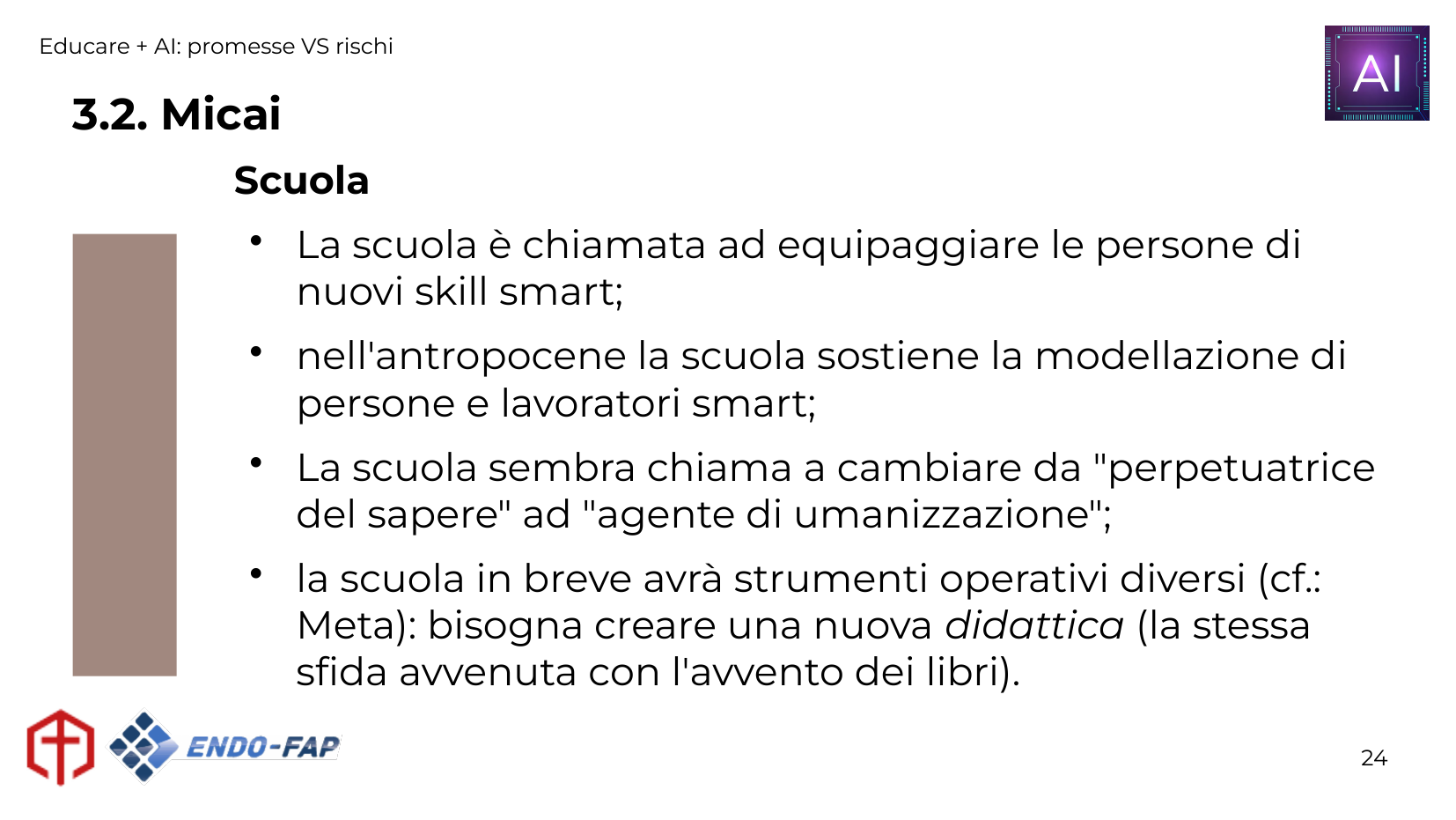

# 3.2. Micai
Scuola
La scuola è chiamata ad equipaggiare le persone di nuovi skill smart;
nell'antropocene la scuola sostiene la modellazione di persone e lavoratori smart;
La scuola sembra chiama a cambiare da "perpetuatrice del sapere" ad "agente di umanizzazione";
la scuola in breve avrà strumenti operativi diversi (cf.: Meta): bisogna creare una nuova didattica (la stessa sfida avvenuta con l'avvento dei libri).